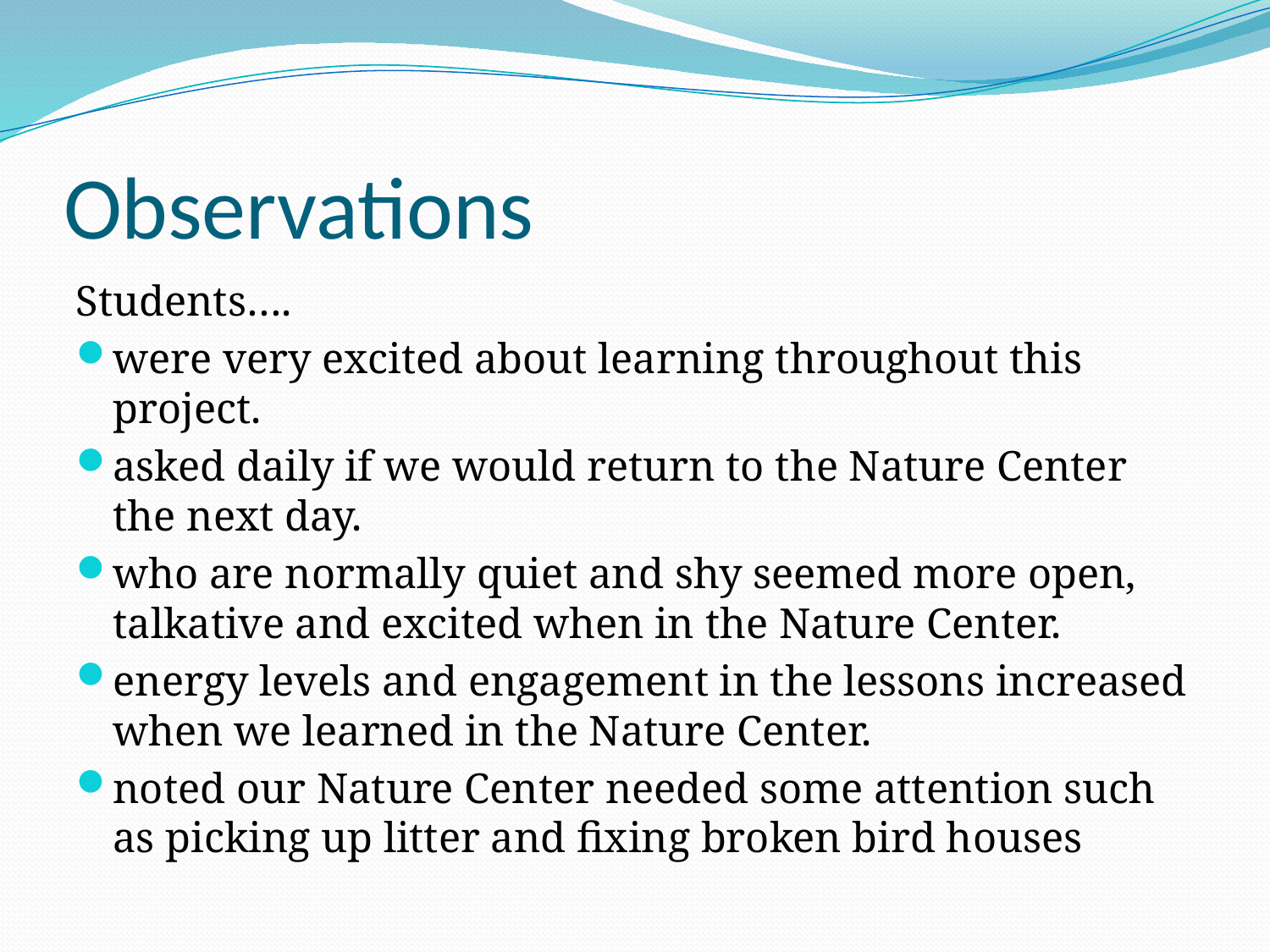

# Observations
Students….
were very excited about learning throughout this project.
asked daily if we would return to the Nature Center the next day.
who are normally quiet and shy seemed more open, talkative and excited when in the Nature Center.
energy levels and engagement in the lessons increased when we learned in the Nature Center.
noted our Nature Center needed some attention such as picking up litter and fixing broken bird houses